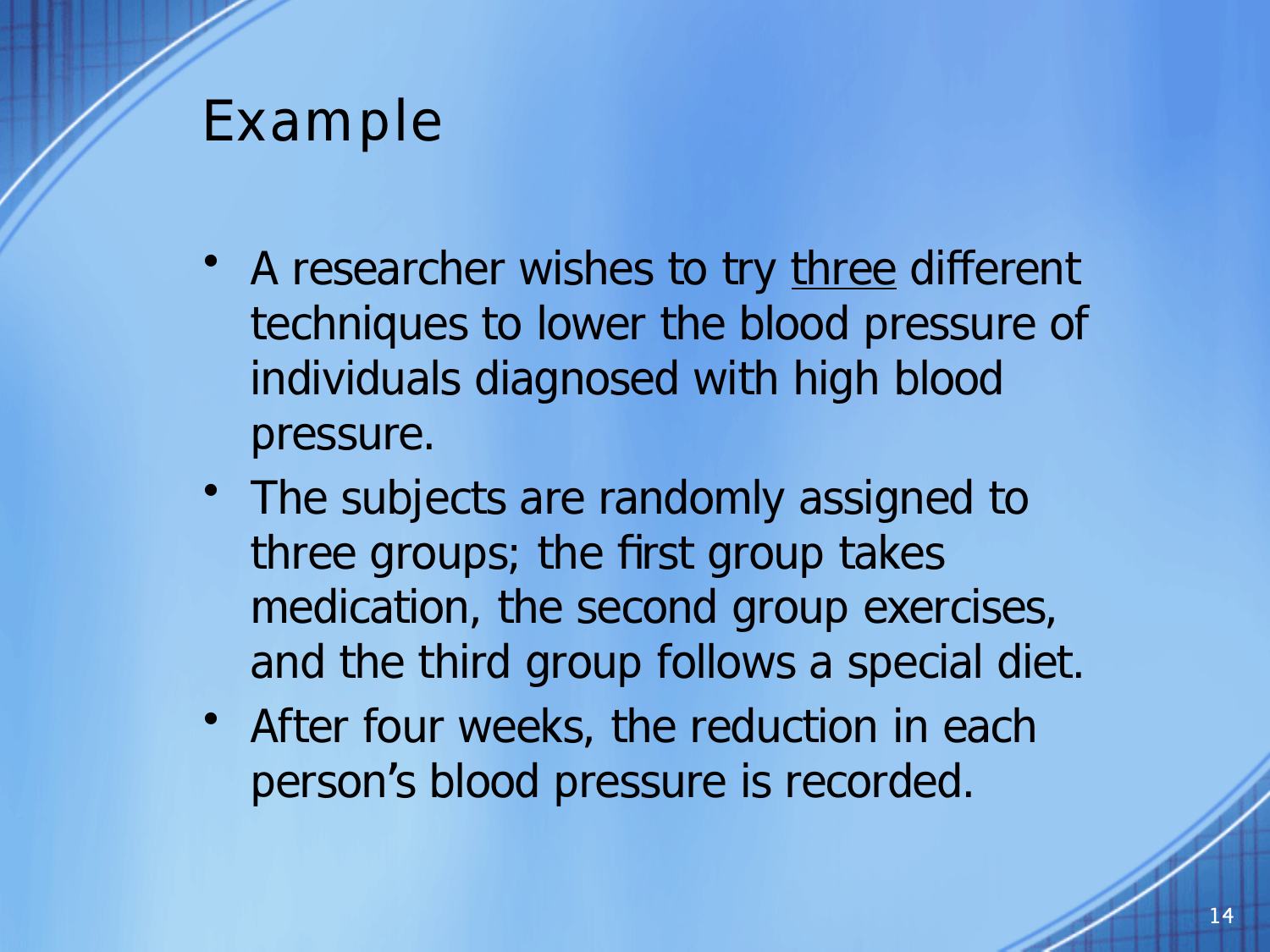

# Example
A researcher wishes to try three different techniques to lower the blood pressure of individuals diagnosed with high blood pressure.
The subjects are randomly assigned to three groups; the first group takes medication, the second group exercises, and the third group follows a special diet.
After four weeks, the reduction in each person’s blood pressure is recorded.
14